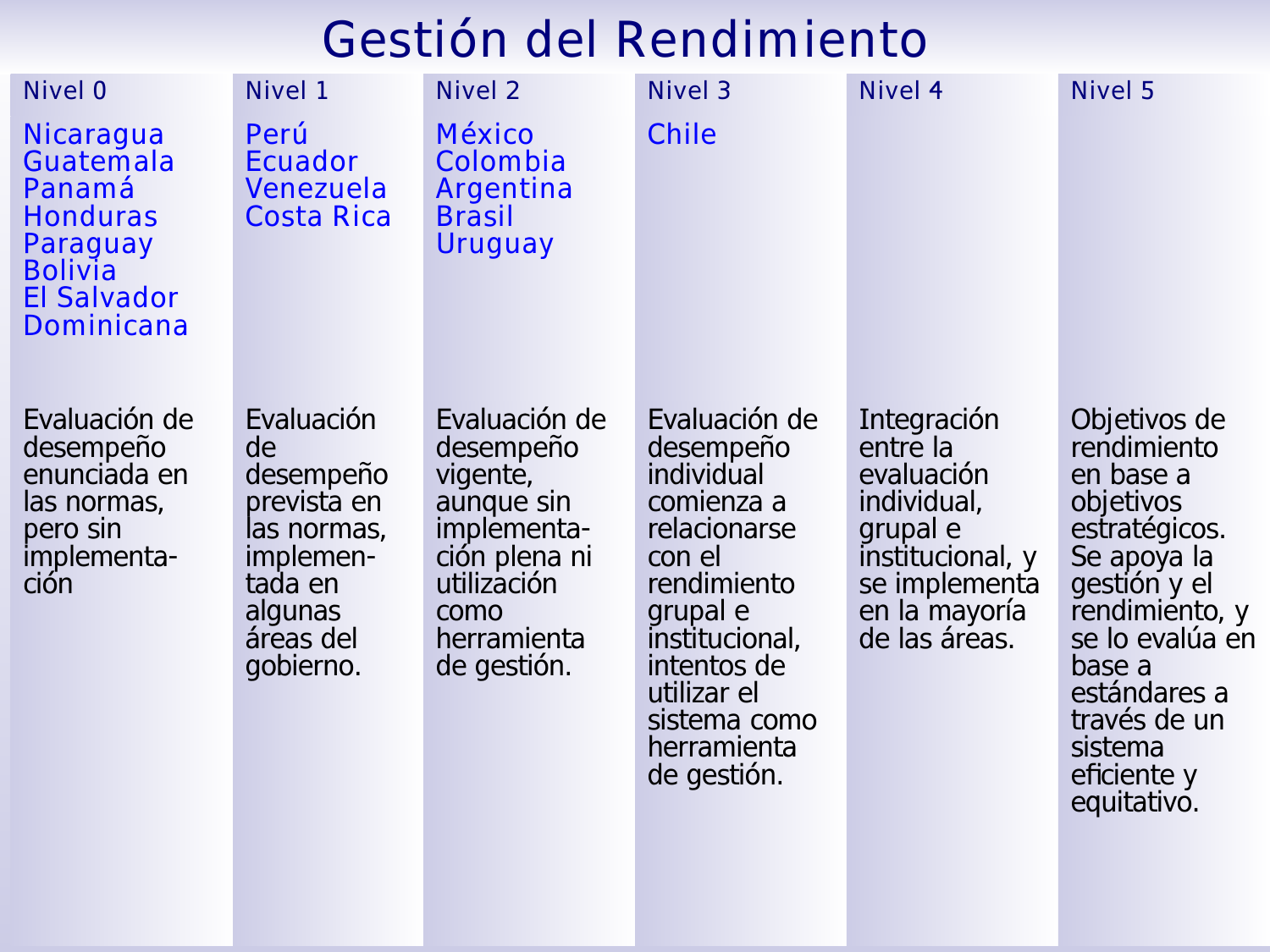

# Gestión del Rendimiento
| Nivel 0 | Nivel 1 | Nivel 2 | Nivel 3 | Nivel 4 | Nivel 5 |
| --- | --- | --- | --- | --- | --- |
| Nicaragua Guatemala Panamá Honduras Paraguay Bolivia El Salvador Dominicana | Perú Ecuador Venezuela Costa Rica | México Colombia Argentina Brasil Uruguay | Chile |  |  |
| Evaluación de desempeño enunciada en las normas, pero sin implementa-ción | Evaluación de desempeño prevista en las normas, implemen-tada en algunas áreas del gobierno. | Evaluación de desempeño vigente, aunque sin implementa-ción plena ni utilización como herramienta de gestión. | Evaluación de desempeño individual comienza a relacionarse con el rendimiento grupal e institucional, intentos de utilizar el sistema como herramienta de gestión. | Integración entre la evaluación individual, grupal e institucional, y se implementa en la mayoría de las áreas. | Objetivos de rendimiento en base a objetivos estratégicos. Se apoya la gestión y el rendimiento, y se lo evalúa en base a estándares a través de un sistema eficiente y equitativo. |